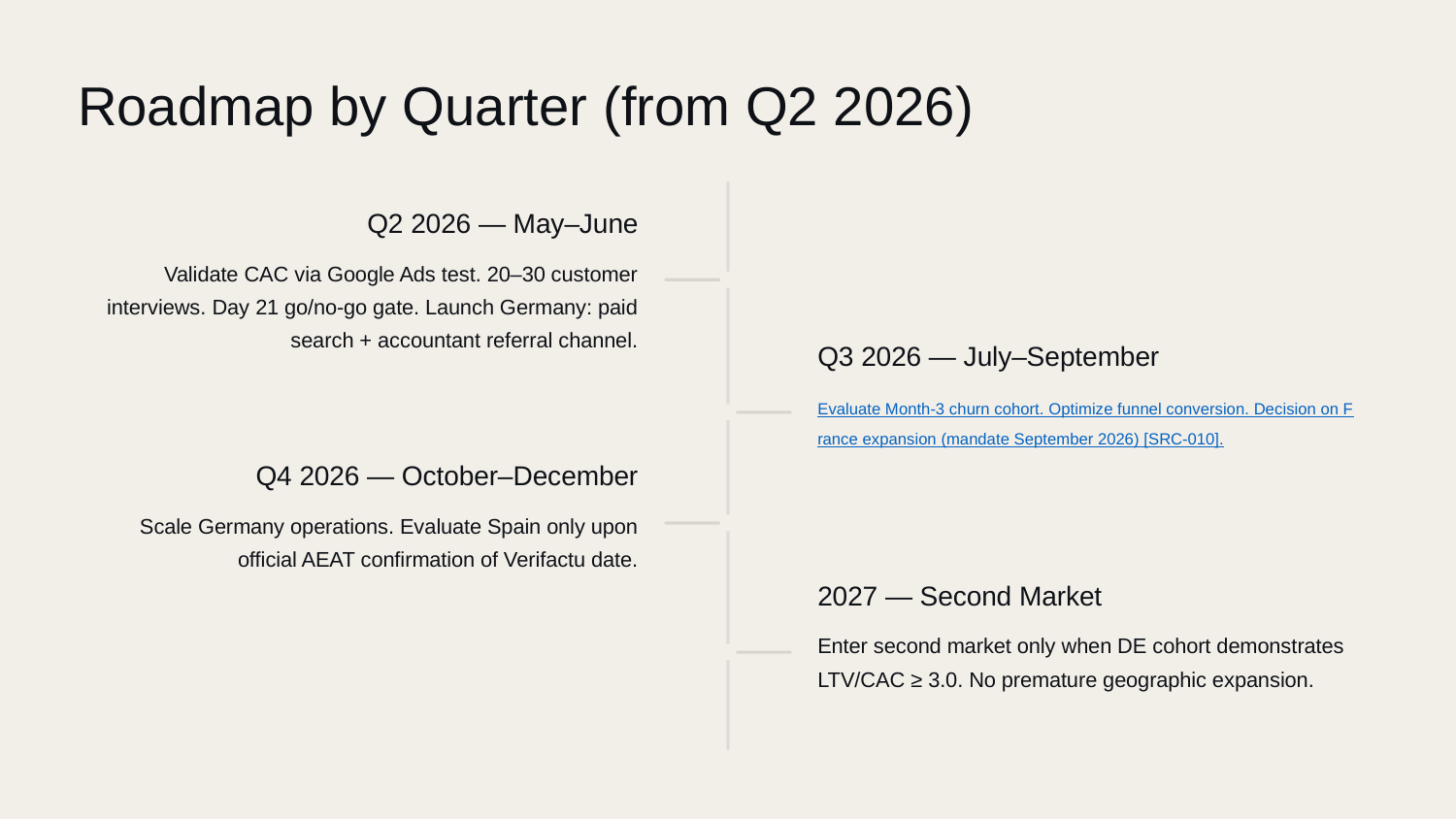

Roadmap by Quarter (from Q2 2026)

Q2 2026 — May–June
Validate CAC via Google Ads test. 20–30 customer interviews. Day 21 go/no-go gate. Launch Germany: paid search + accountant referral channel.

Q3 2026 — July–September
Evaluate Month-3 churn cohort. Optimize funnel conversion. Decision on France expansion (mandate September 2026) [SRC-010].

Q4 2026 — October–December
Scale Germany operations. Evaluate Spain only upon official AEAT confirmation of Verifactu date.

2027 — Second Market
Enter second market only when DE cohort demonstrates LTV/CAC ≥ 3.0. No premature geographic expansion.